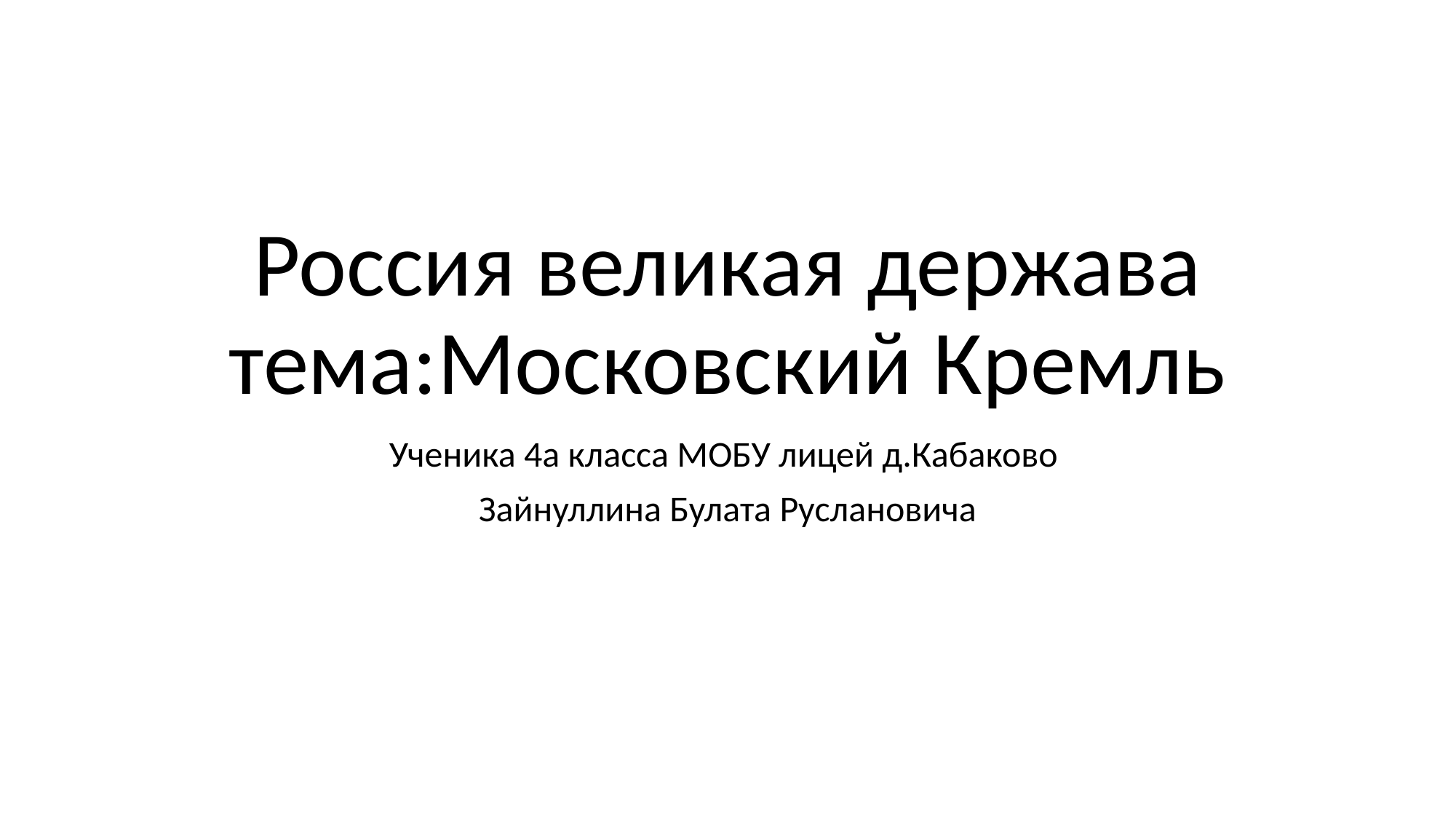

# Россия великая держава тема:Московский Кремль
Ученика 4а класса МОБУ лицей д.Кабаково
Зайнуллина Булата Руслановича